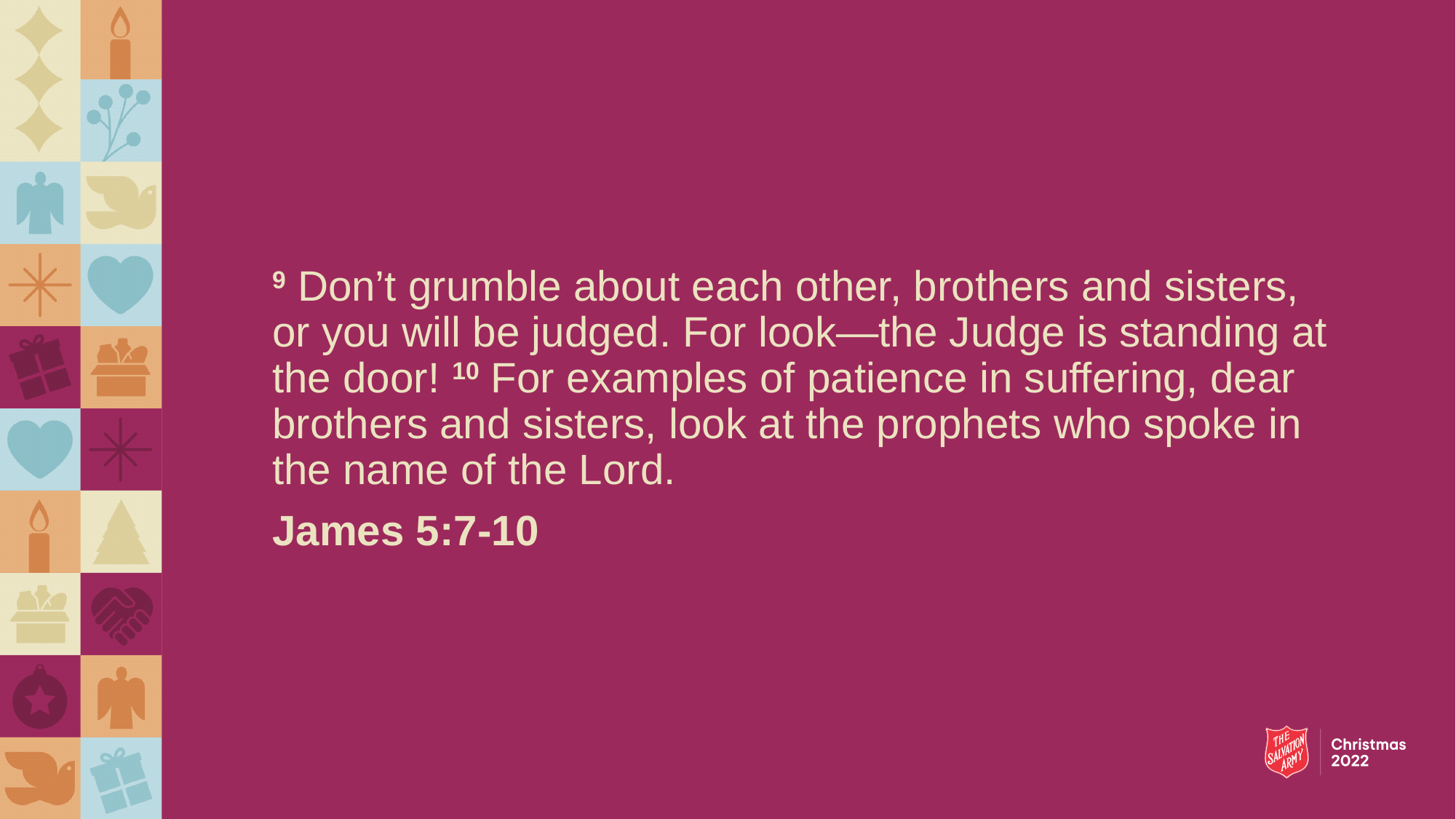

9 Don’t grumble about each other, brothers and sisters, or you will be judged. For look—the Judge is standing at the door! 10 For examples of patience in suffering, dear brothers and sisters, look at the prophets who spoke in the name of the Lord.
James 5:7-10